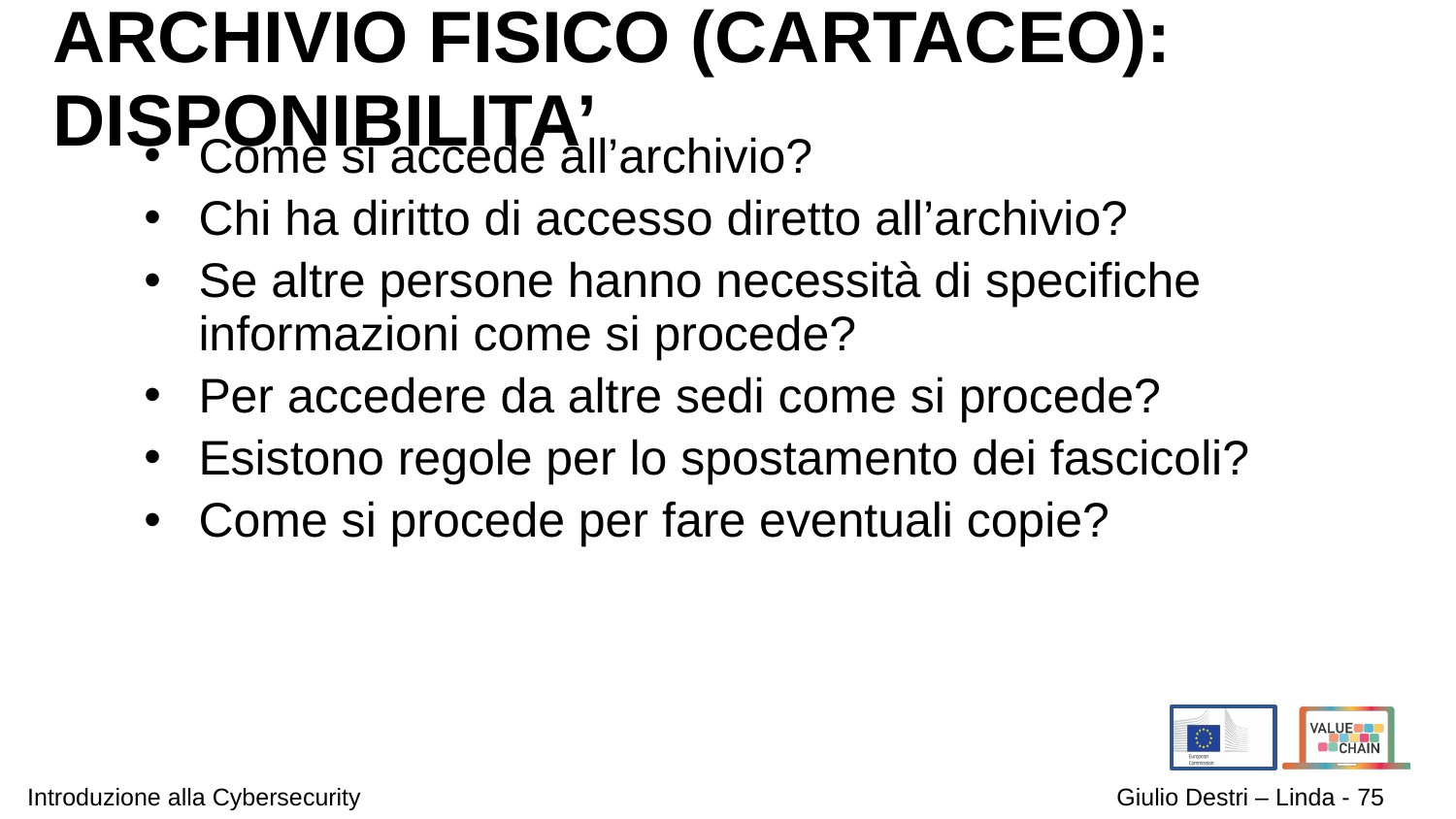

# ARCHIVIO FISICO (CARTACEO): DISPONIBILITA’
Come si accede all’archivio?
Chi ha diritto di accesso diretto all’archivio?
Se altre persone hanno necessità di specifiche informazioni come si procede?
Per accedere da altre sedi come si procede?
Esistono regole per lo spostamento dei fascicoli?
Come si procede per fare eventuali copie?